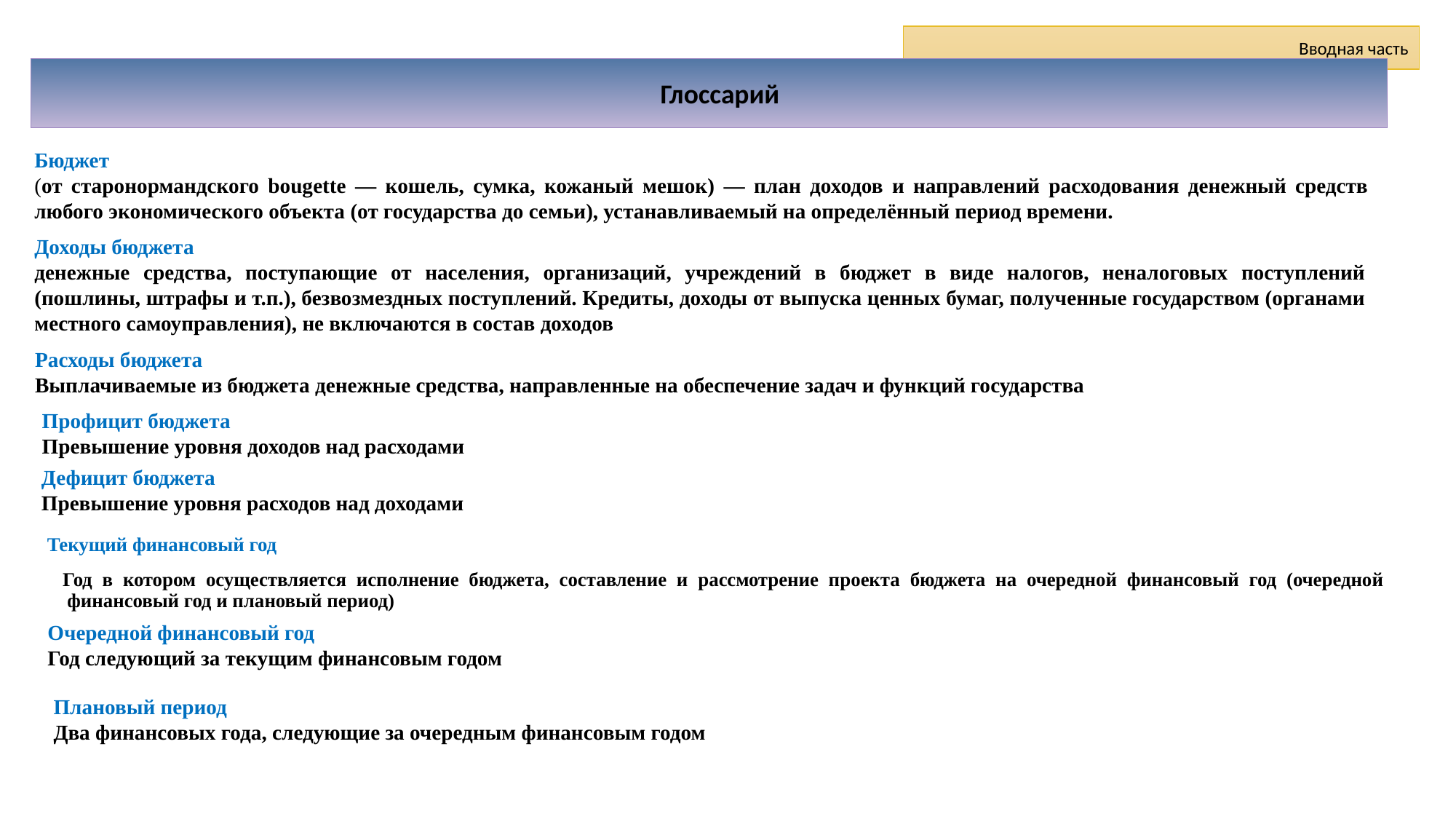

Вводная часть
Глоссарий
Бюджет
(от старонормандского bougette — кошель, сумка, кожаный мешок) — план доходов и направлений расходования денежный средств любого экономического объекта (от государства до семьи), устанавливаемый на определённый период времени.
Доходы бюджета
денежные средства, поступающие от населения, организаций, учреждений в бюджет в виде налогов, неналоговых поступлений (пошлины, штрафы и т.п.), безвозмездных поступлений. Кредиты, доходы от выпуска ценных бумаг, полученные государством (органами местного самоуправления), не включаются в состав доходов
Расходы бюджета
Выплачиваемые из бюджета денежные средства, направленные на обеспечение задач и функций государства
Профицит бюджета
Превышение уровня доходов над расходами
Дефицит бюджета
Превышение уровня расходов над доходами
 Текущий финансовый год
  Год в котором осуществляется исполнение бюджета, составление и рассмотрение проекта бюджета на очередной финансовый год (очередной финансовый год и плановый период)

Очередной финансовый год
Год следующий за текущим финансовым годом
Плановый период
Два финансовых года, следующие за очередным финансовым годом